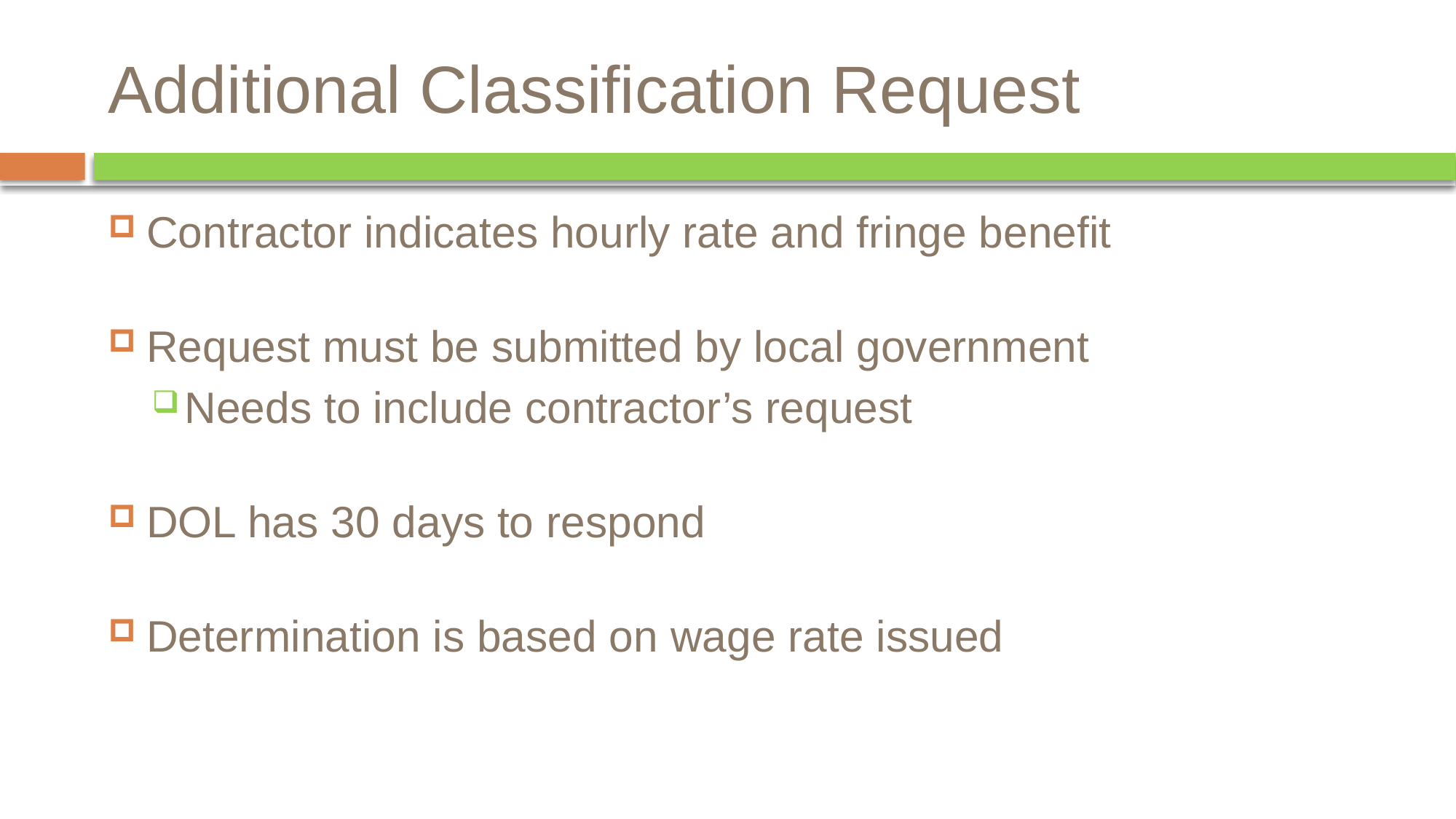

# Additional Classification Request
Contractor indicates hourly rate and fringe benefit

Request must be submitted by local government
Needs to include contractor’s request

DOL has 30 days to respond

Determination is based on wage rate issued